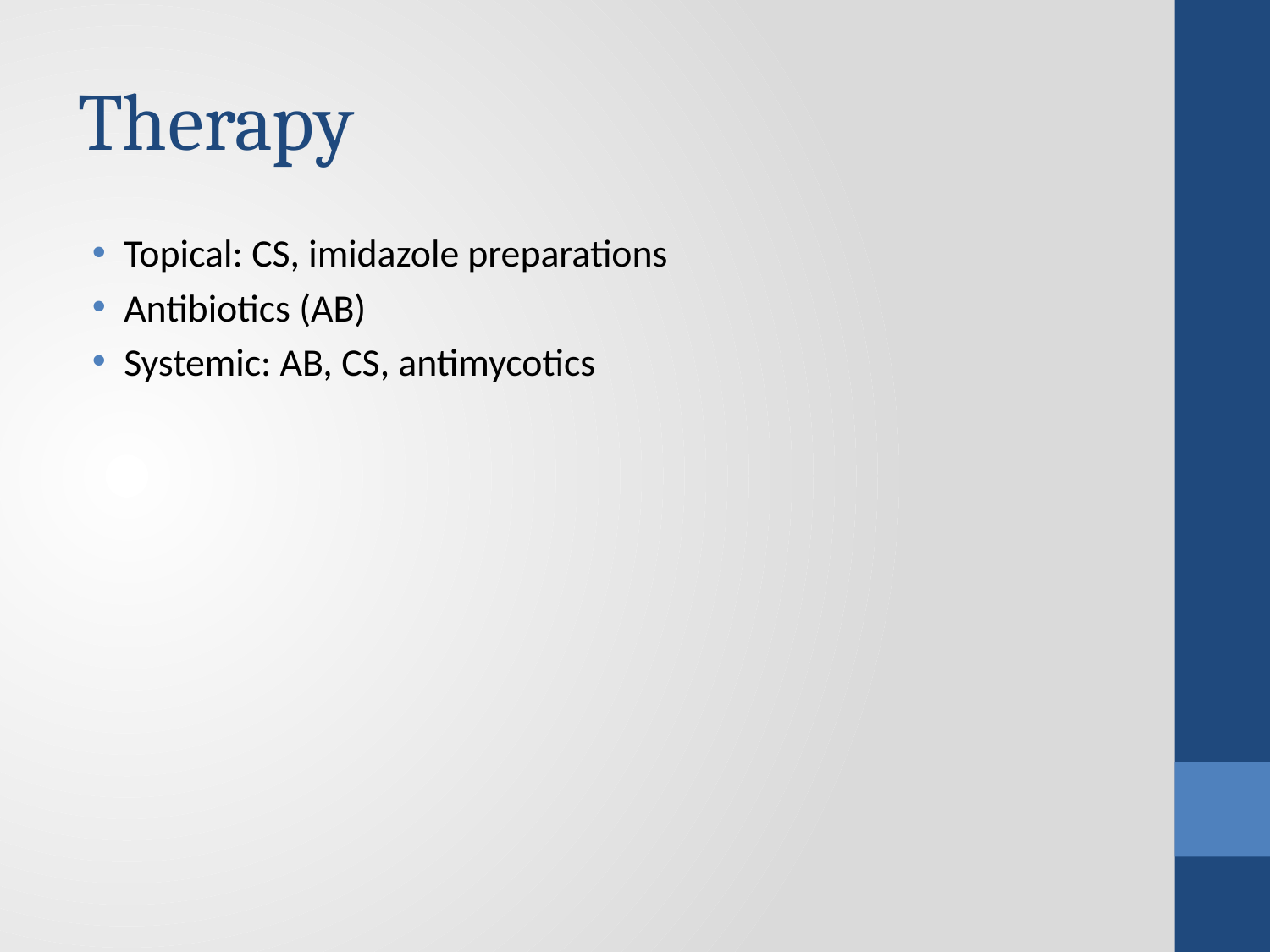

# Therapy
Topical: CS, imidazole preparations
Antibiotics (AB)
Systemic: AB, CS, antimycotics